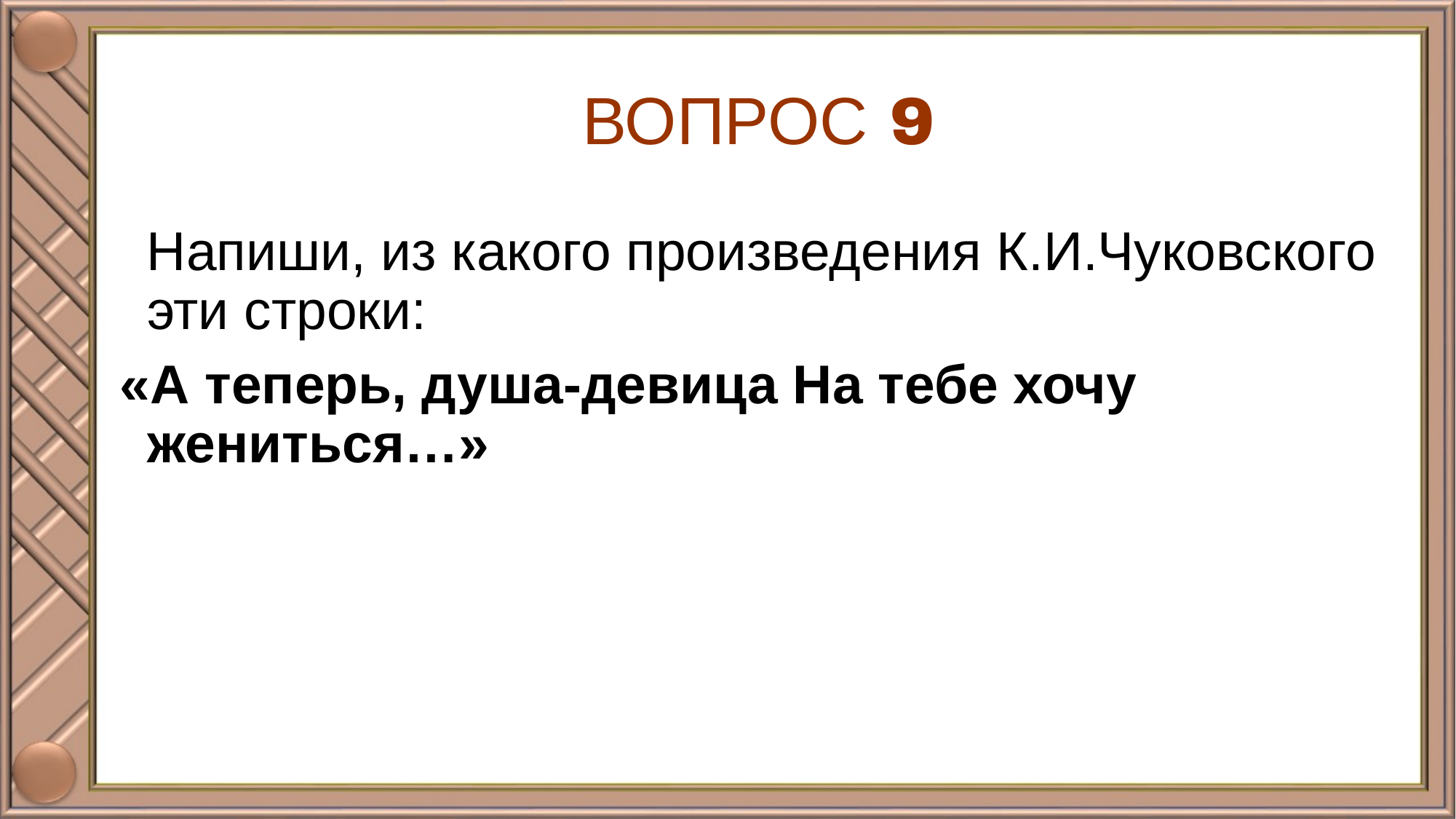

# ВОПРОС 9
  Напиши, из какого произведения К.И.Чуковского эти строки:
«А теперь, душа-девица На тебе хочу жениться…»